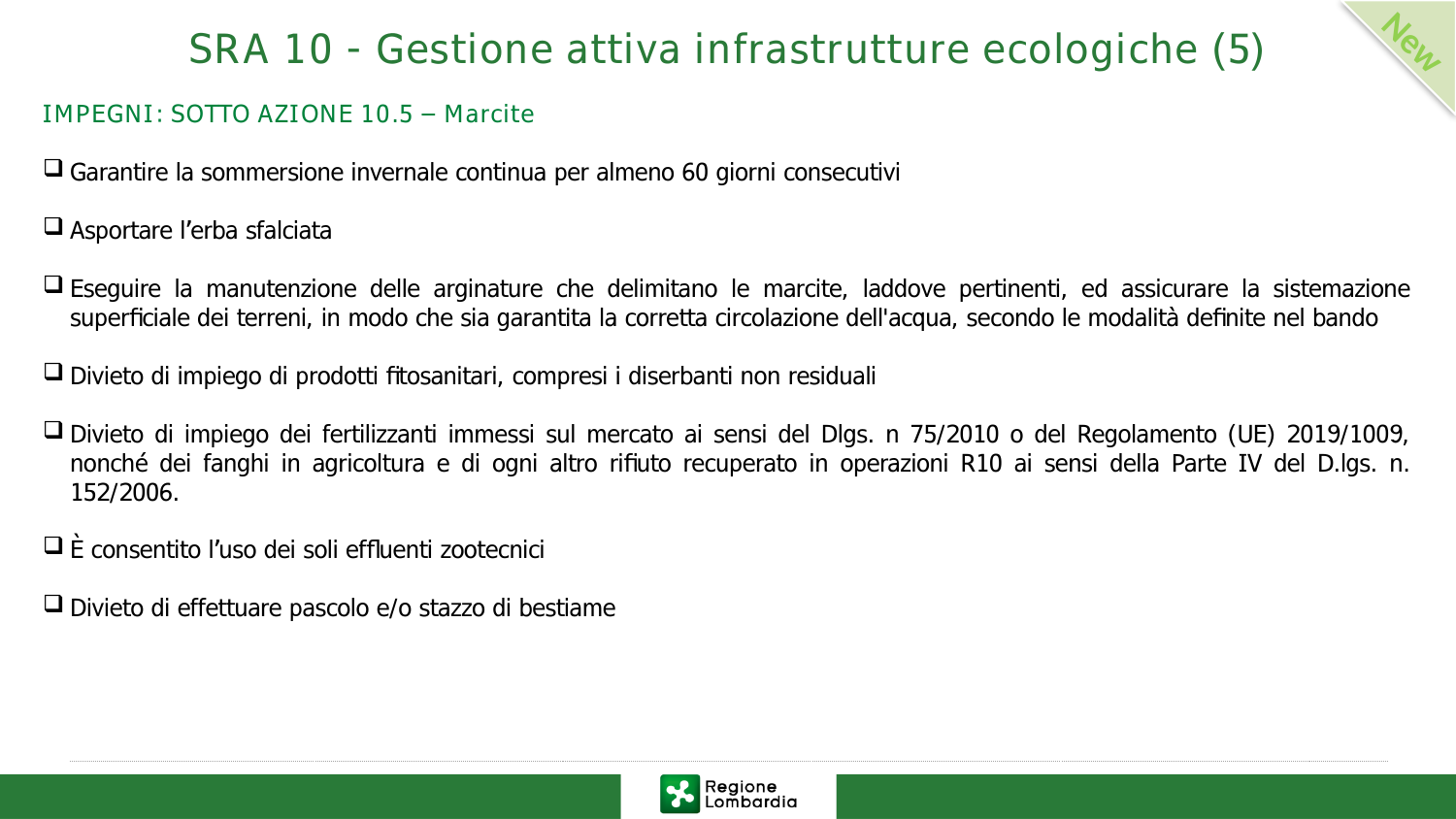

New
# SRA 10 - Gestione attiva infrastrutture ecologiche (5)
IMPEGNI: SOTTO AZIONE 10.5 – Marcite

Garantire la sommersione invernale continua per almeno 60 giorni consecutivi

Asportare l’erba sfalciata

Eseguire la manutenzione delle arginature che delimitano le marcite, laddove pertinenti, ed assicurare la sistemazione superficiale dei terreni, in modo che sia garantita la corretta circolazione dell'acqua, secondo le modalità definite nel bando

Divieto di impiego di prodotti fitosanitari, compresi i diserbanti non residuali

Divieto di impiego dei fertilizzanti immessi sul mercato ai sensi del Dlgs. n 75/2010 o del Regolamento (UE) 2019/1009, nonché dei fanghi in agricoltura e di ogni altro rifiuto recuperato in operazioni R10 ai sensi della Parte IV del D.lgs. n. 152/2006.

È consentito l’uso dei soli effluenti zootecnici

Divieto di effettuare pascolo e/o stazzo di bestiame